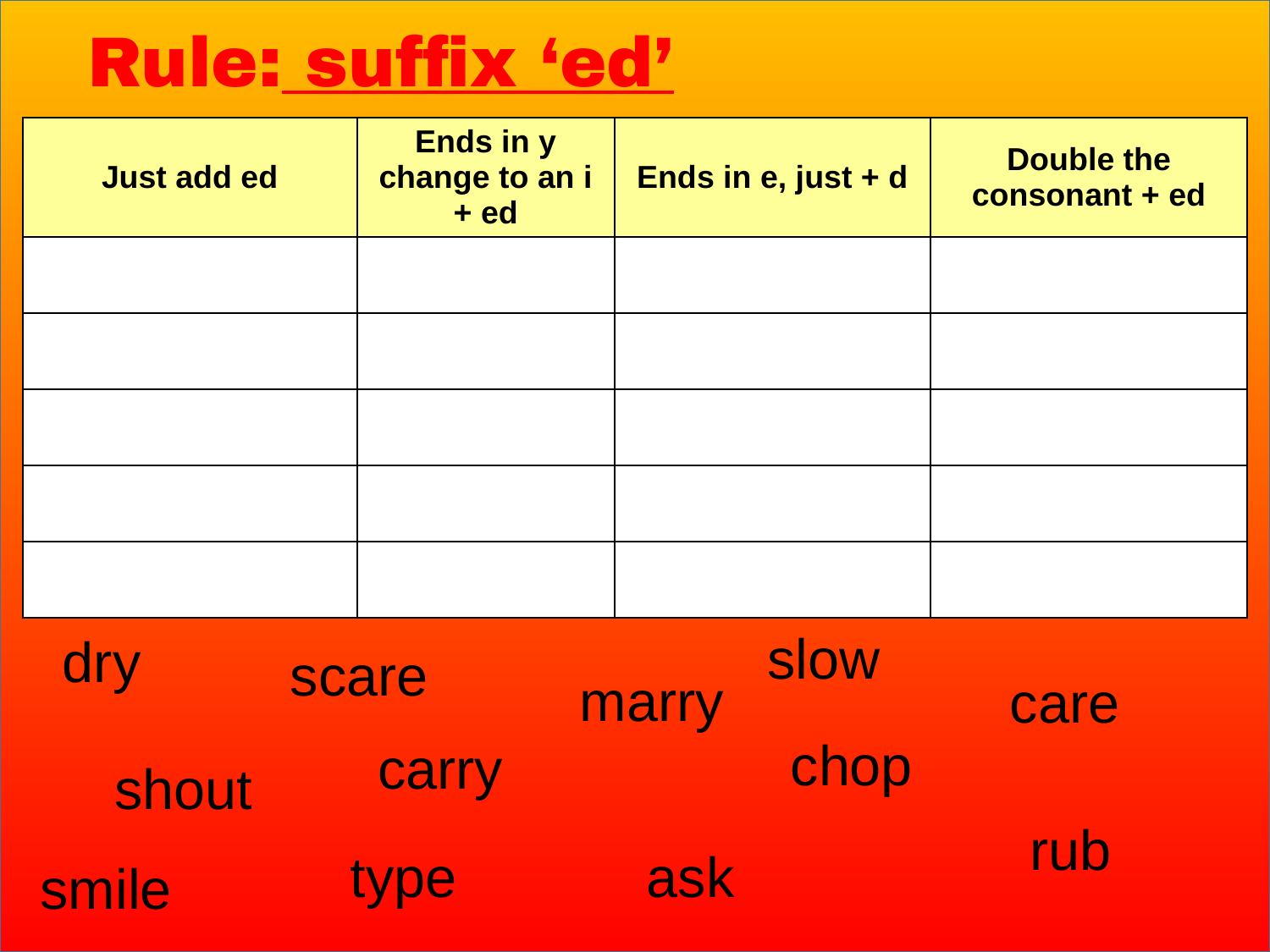

Rule: suffix ‘ed’
| Just add ed | Ends in y change to an i + ed | Ends in e, just + d | Double the consonant + ed |
| --- | --- | --- | --- |
|  |  |  |  |
|  |  |  |  |
|  |  |  |  |
|  |  |  |  |
|  |  |  |  |
slow
dry
scare
marry
care
chop
carry
shout
rub
type
ask
smile